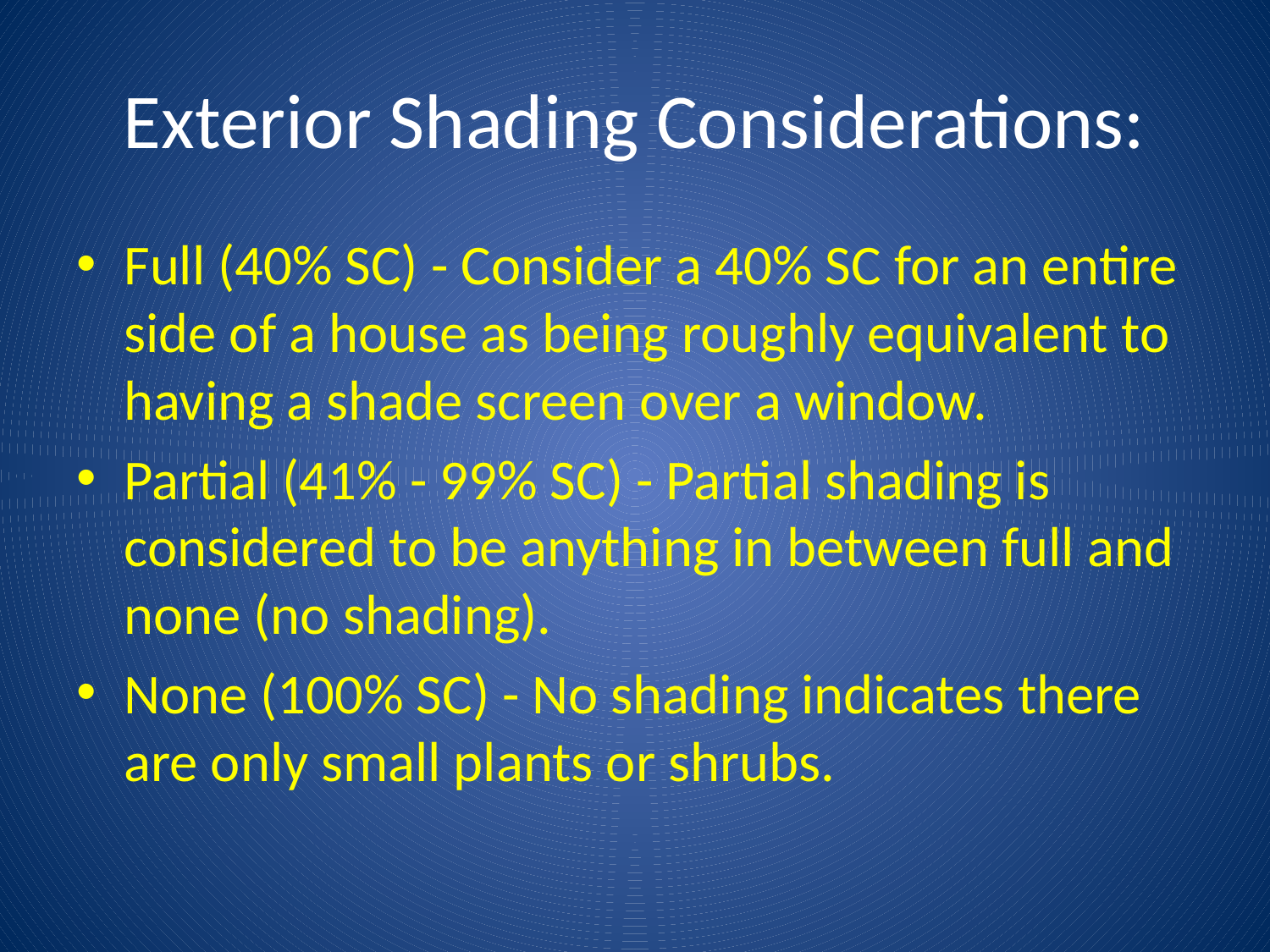

# Exterior Shading Considerations:
Full (40% SC) - Consider a 40% SC for an entire side of a house as being roughly equivalent to having a shade screen over a window.
Partial (41% - 99% SC) - Partial shading is considered to be anything in between full and none (no shading).
None (100% SC) - No shading indicates there are only small plants or shrubs.